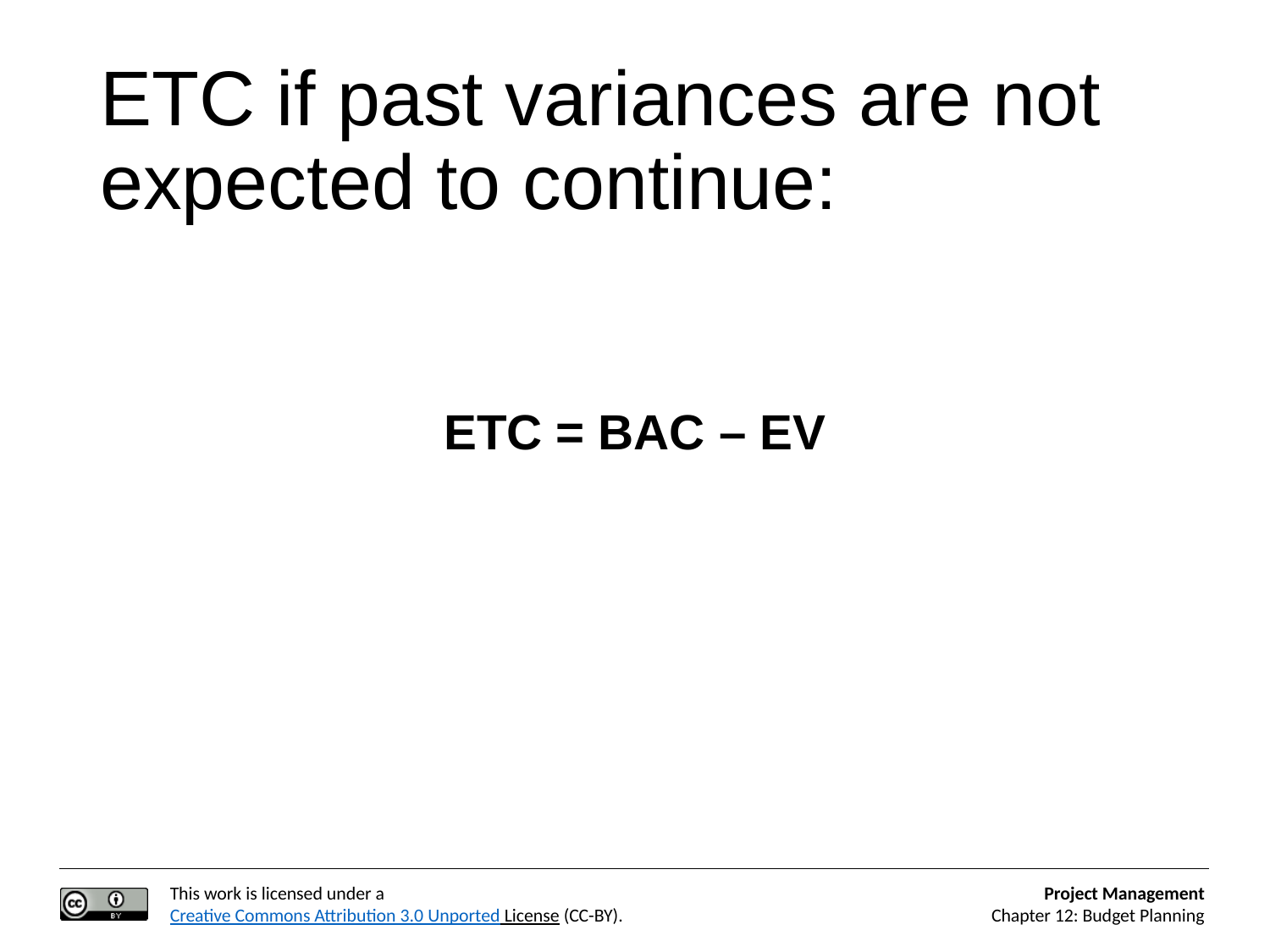

# ETC if past variances are not expected to continue:

ETC = BAC – EV